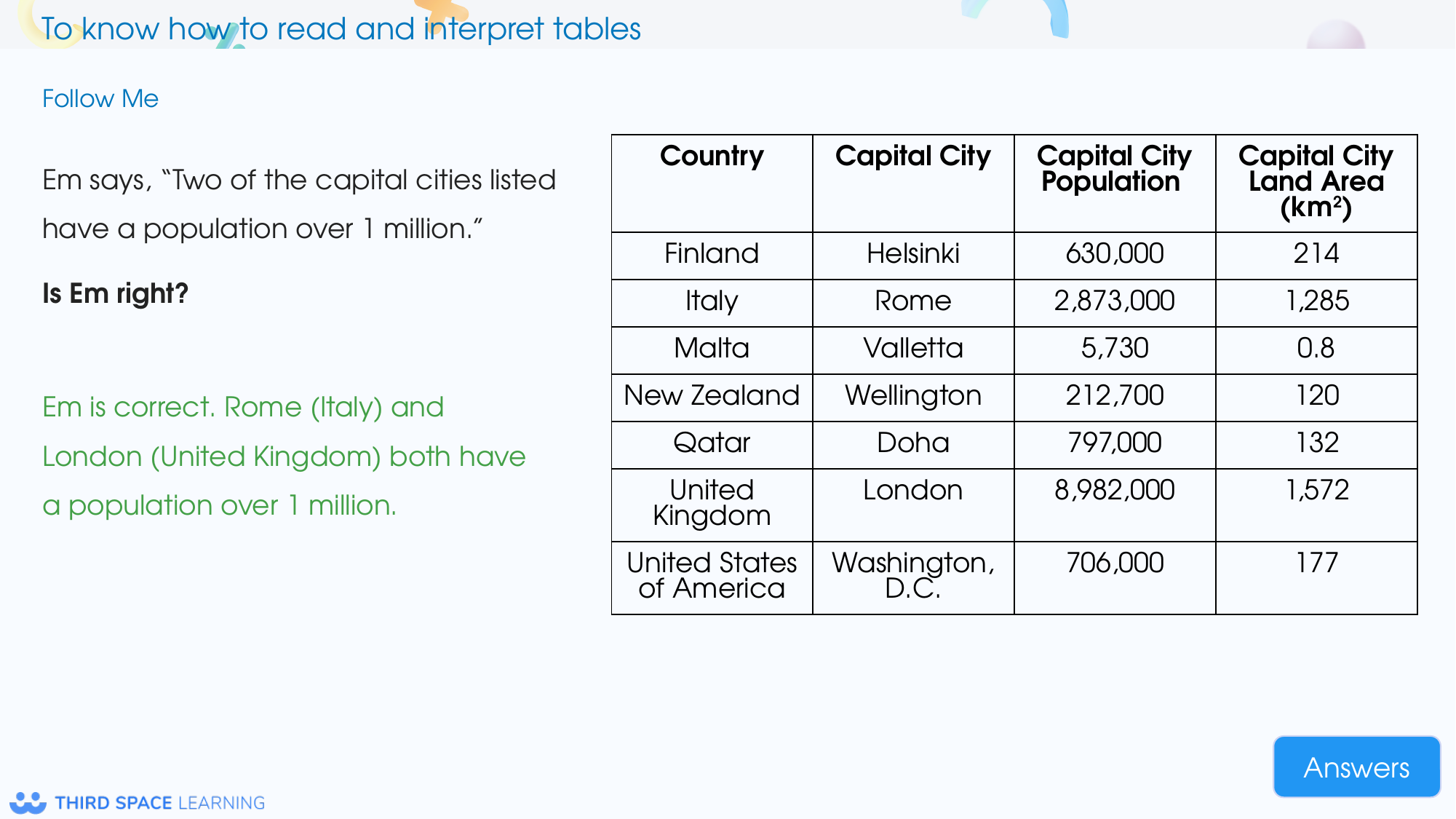

Follow Me
| Country | Capital City | Capital City Population | Capital City Land Area (km2) |
| --- | --- | --- | --- |
| Finland | Helsinki | 630,000 | 214 |
| Italy | Rome | 2,873,000 | 1,285 |
| Malta | Valletta | 5,730 | 0.8 |
| New Zealand | Wellington | 212,700 | 120 |
| Qatar | Doha | 797,000 | 132 |
| United Kingdom | London | 8,982,000 | 1,572 |
| United States of America | Washington, D.C. | 706,000 | 177 |
Em says, “Two of the capital cities listed have a population over 1 million.”
Is Em right?

Em is correct. Rome (Italy) and London (United Kingdom) both have a population over 1 million.
Answers